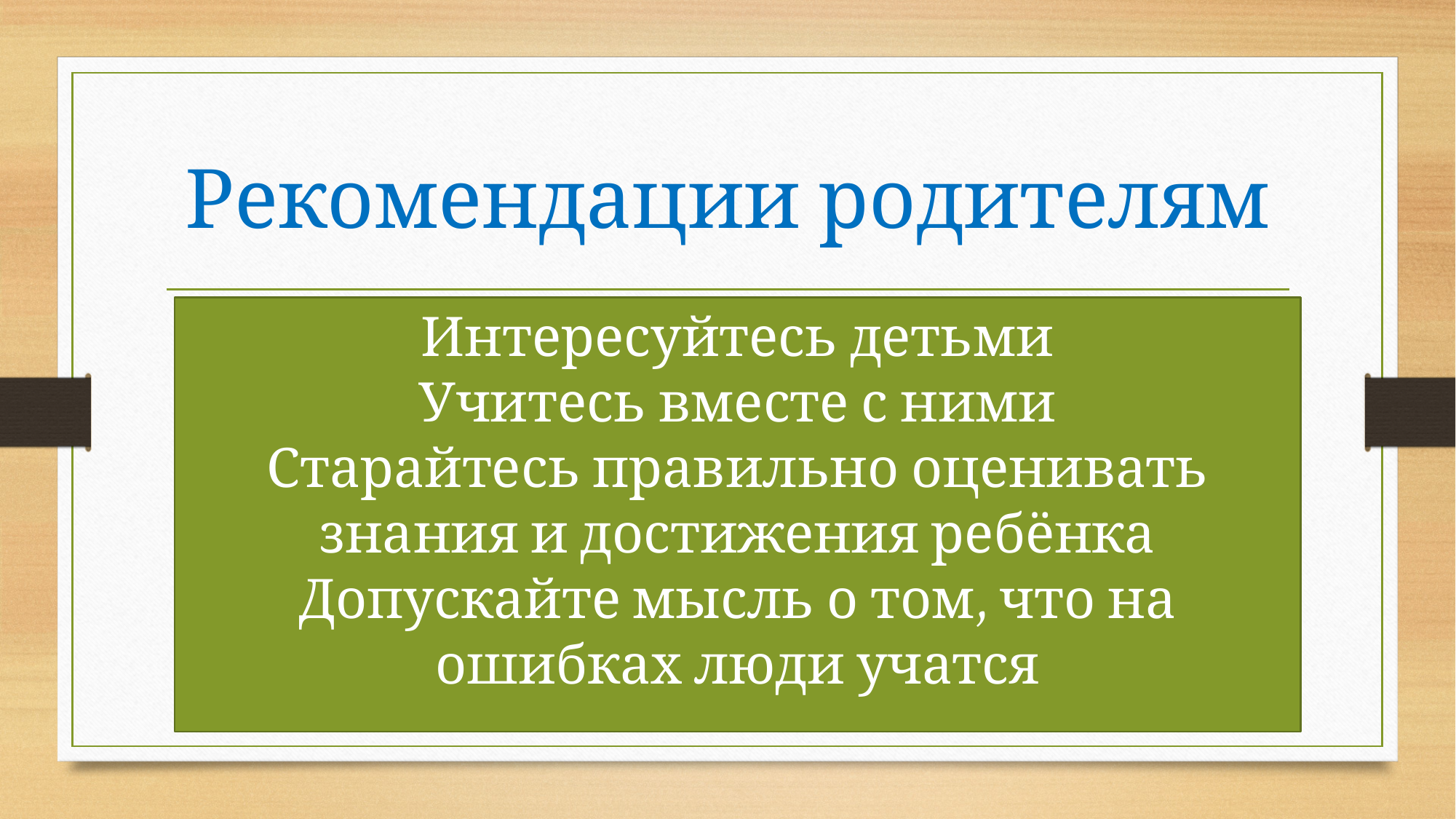

# Рекомендации родителям
Интересуйтесь детьми
Учитесь вместе с ними
Старайтесь правильно оценивать знания и достижения ребёнка
Допускайте мысль о том, что на ошибках люди учатся